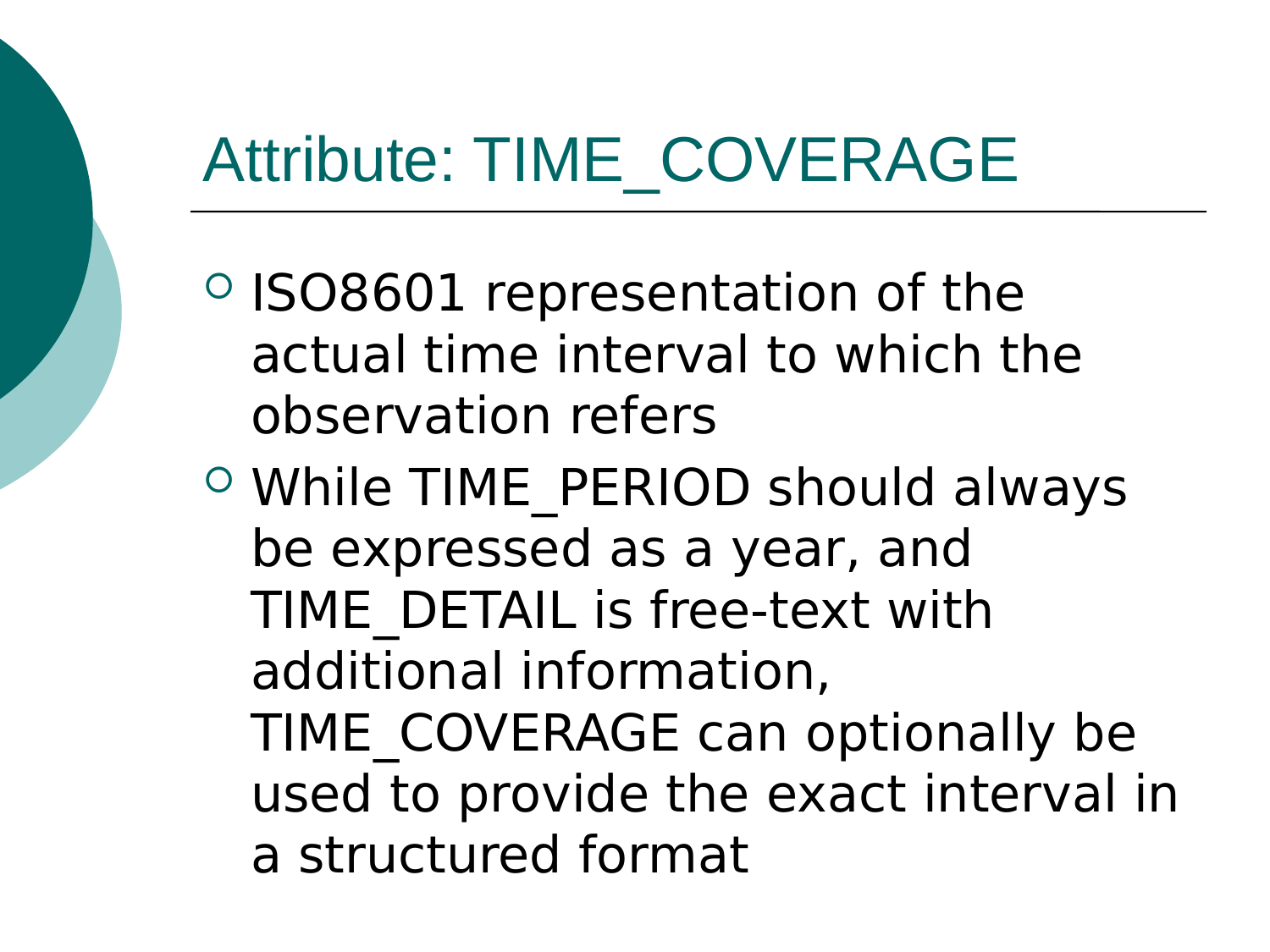

# Attribute: TIME_COVERAGE
ISO8601 representation of the actual time interval to which the observation refers
While TIME_PERIOD should always be expressed as a year, and TIME_DETAIL is free-text with additional information,   TIME_COVERAGE can optionally be used to provide the exact interval in a structured format